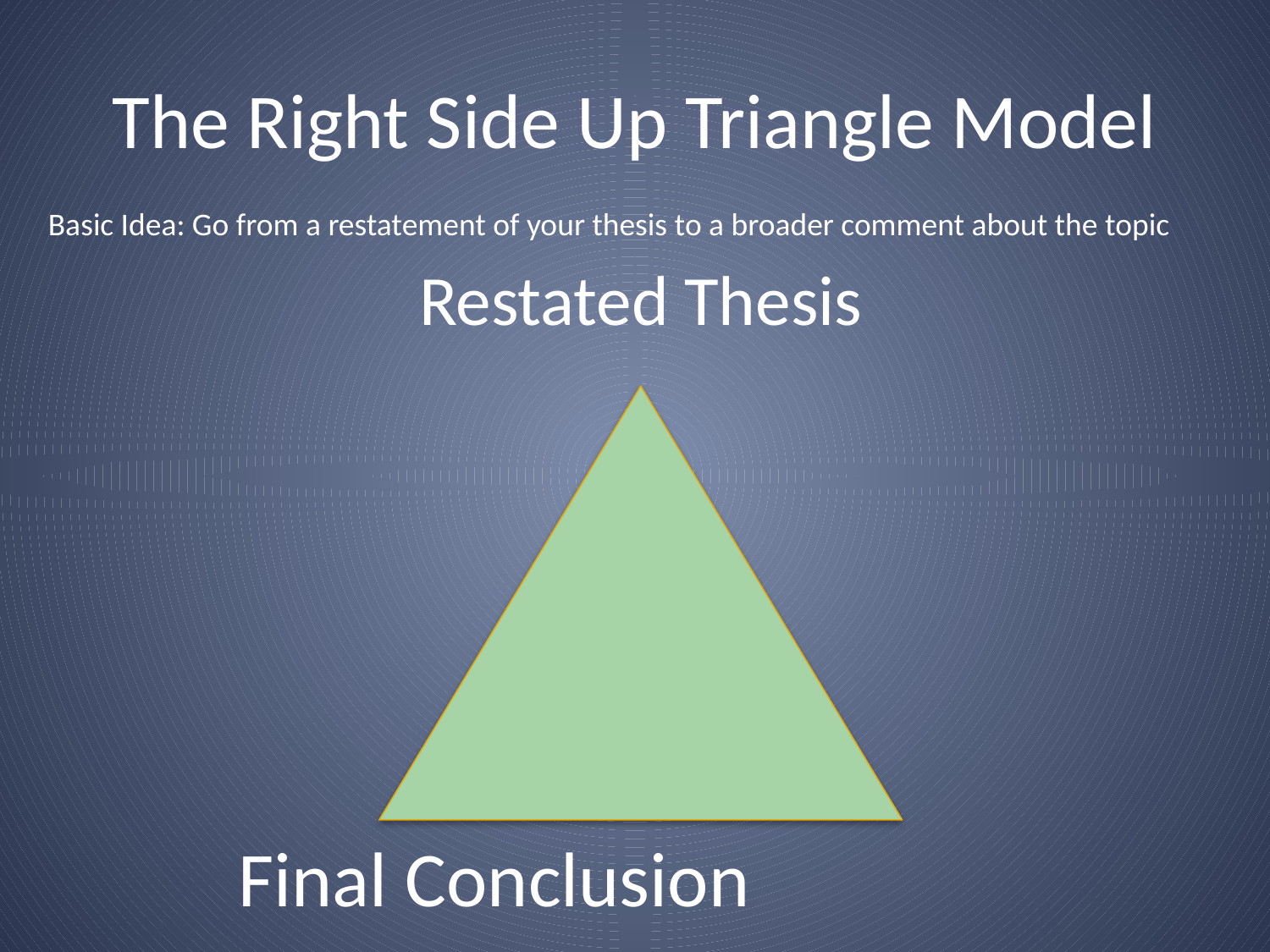

# The Right Side Up Triangle Model
Basic Idea: Go from a restatement of your thesis to a broader comment about the topic
                           Restated Thesis

 Final Conclusion